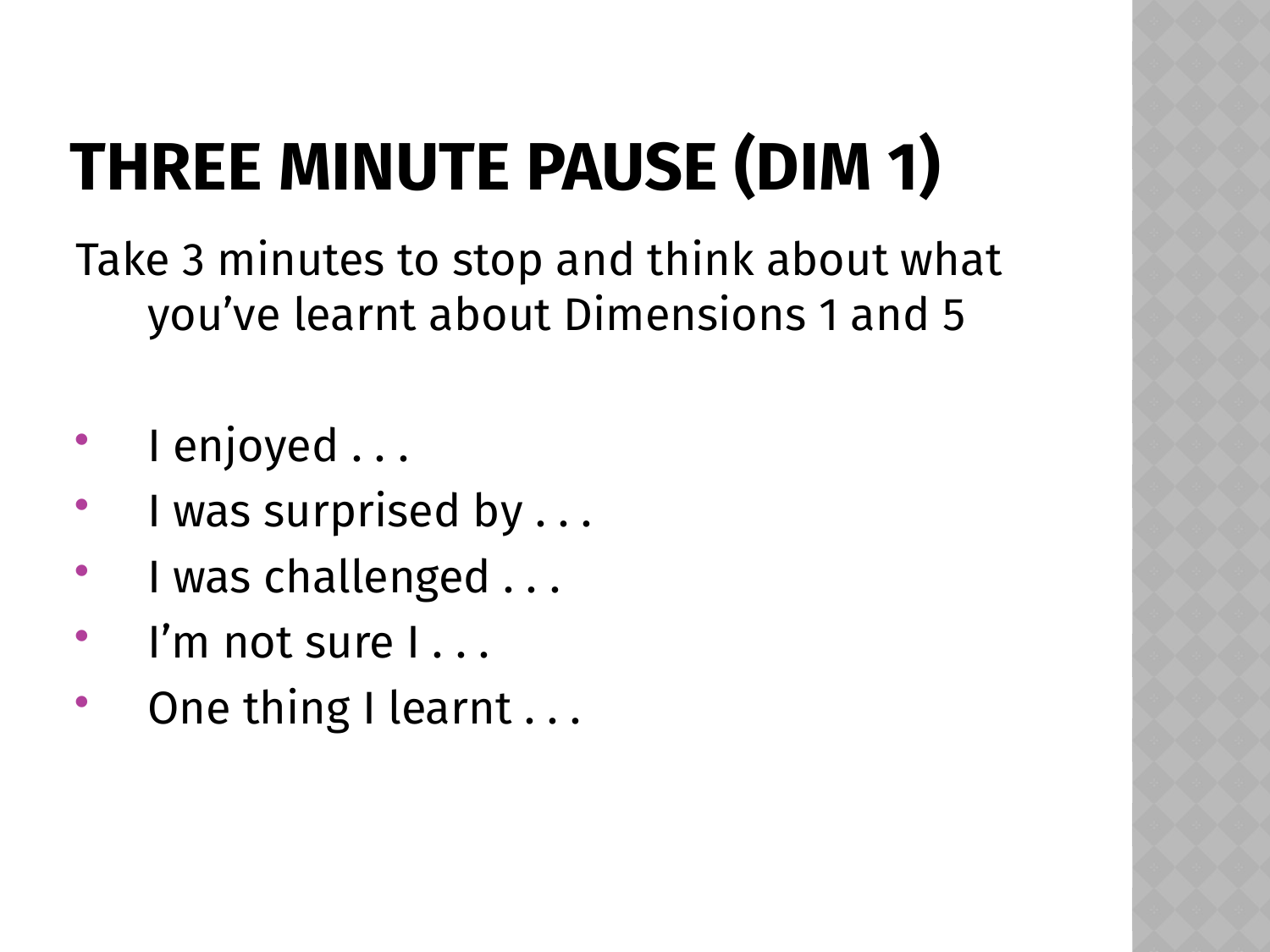

# Three Minute Pause (Dim 1)
Take 3 minutes to stop and think about what you’ve learnt about Dimensions 1 and 5

I enjoyed . . .
I was surprised by . . .
I was challenged . . .
I’m not sure I . . .
One thing I learnt . . .